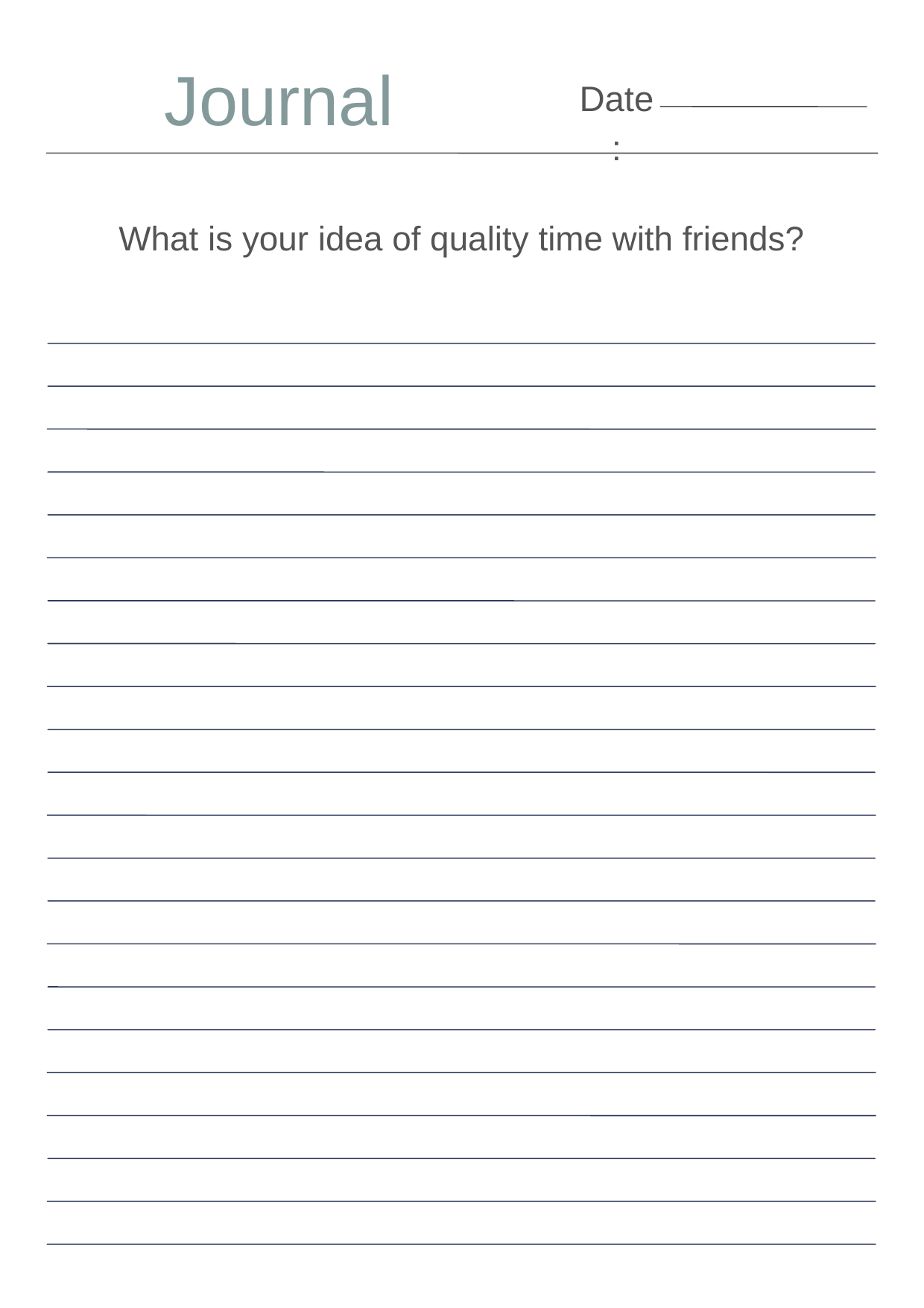

Journal
Date:

What is your idea of quality time with friends?